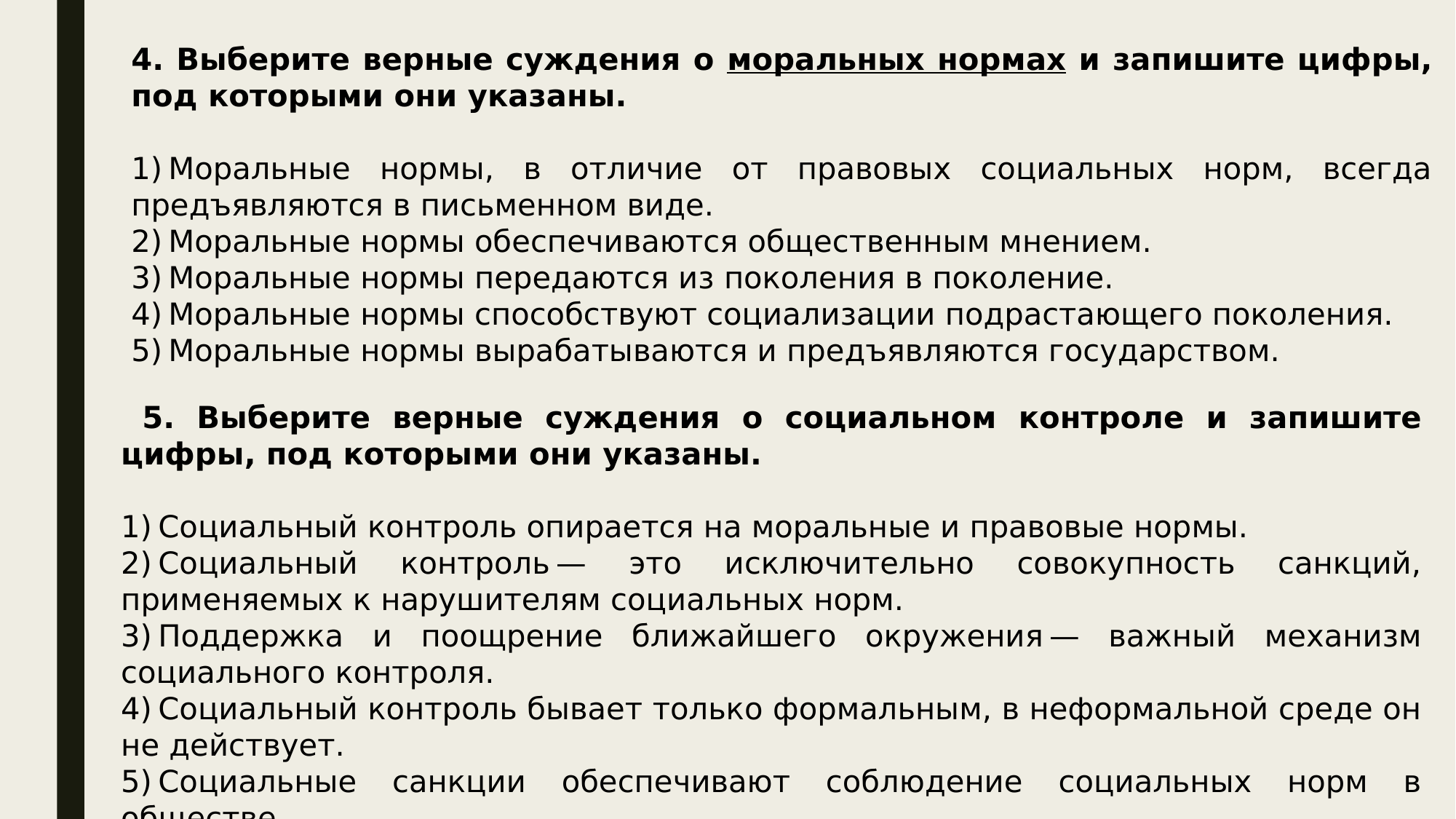

4. Выберите верные суждения о моральных нормах и запишите цифры, под которыми они указаны.

1) Моральные нормы, в отличие от правовых социальных норм, всегда предъявляются в письменном виде.
2) Моральные нормы обеспечиваются общественным мнением.
3) Моральные нормы передаются из поколения в поколение.
4) Моральные нормы способствуют социализации подрастающего поколения.
5) Моральные нормы вырабатываются и предъявляются государством.
 5. Выберите верные суждения о социальном контроле и запишите цифры, под которыми они указаны.

1) Социальный контроль опирается на моральные и правовые нормы.
2) Социальный контроль — это исключительно совокупность санкций, применяемых к нарушителям социальных норм.
3) Поддержка и поощрение ближайшего окружения — важный механизм социального контроля.
4) Социальный контроль бывает только формальным, в неформальной среде он не действует.
5) Социальные санкции обеспечивают соблюдение социальных норм в обществе.